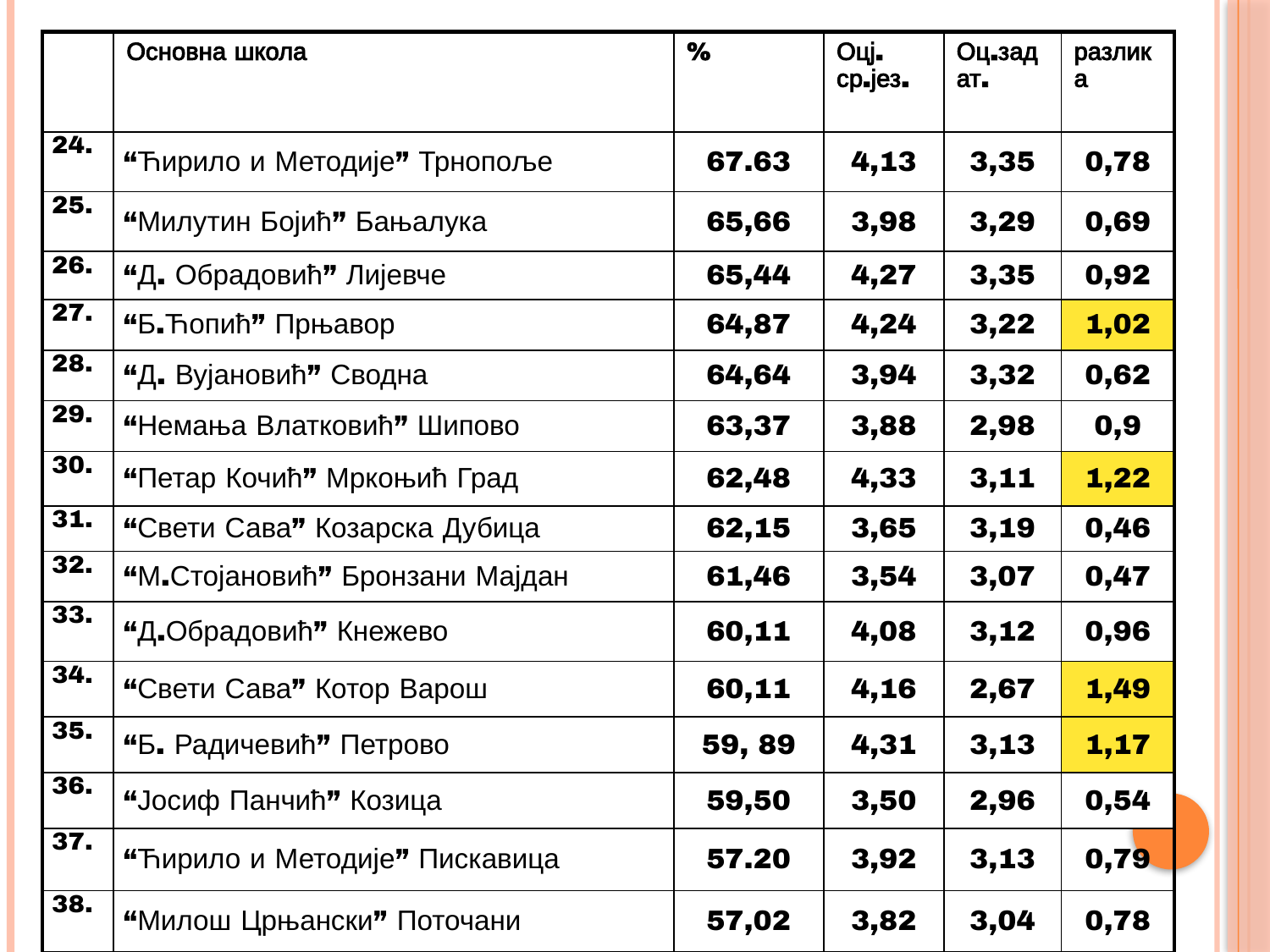

|  | Основна школа | % | Оцј. ср.јез. | Оц.задат. | разлика |
| --- | --- | --- | --- | --- | --- |
| 24. | “Ћирило и Методије” Трнопоље | 67.63 | 4,13 | 3,35 | 0,78 |
| 25. | “Милутин Бојић” Бањалука | 65,66 | 3,98 | 3,29 | 0,69 |
| 26. | “Д. Обрадовић” Лијевче | 65,44 | 4,27 | 3,35 | 0,92 |
| 27. | “Б.Ћопић” Прњавор | 64,87 | 4,24 | 3,22 | 1,02 |
| 28. | “Д. Вујановић” Сводна | 64,64 | 3,94 | 3,32 | 0,62 |
| 29. | “Немања Влатковић” Шипово | 63,37 | 3,88 | 2,98 | 0,9 |
| 30. | “Петар Кочић” Мркоњић Град | 62,48 | 4,33 | 3,11 | 1,22 |
| 31. | “Свети Сава” Козарска Дубица | 62,15 | 3,65 | 3,19 | 0,46 |
| 32. | “М.Стојановић” Бронзани Мајдан | 61,46 | 3,54 | 3,07 | 0,47 |
| 33. | “Д.Обрадовић” Кнежево | 60,11 | 4,08 | 3,12 | 0,96 |
| 34. | “Свети Сава” Котор Варош | 60,11 | 4,16 | 2,67 | 1,49 |
| 35. | “Б. Радичевић” Петрово | 59, 89 | 4,31 | 3,13 | 1,17 |
| 36. | “Јосиф Панчић” Козица | 59,50 | 3,50 | 2,96 | 0,54 |
| 37. | “Ћирило и Методије” Пискавица | 57.20 | 3,92 | 3,13 | 0,79 |
| 38. | “Милош Црњански” Поточани | 57,02 | 3,82 | 3,04 | 0,78 |
|  |  |  |  |  |  |